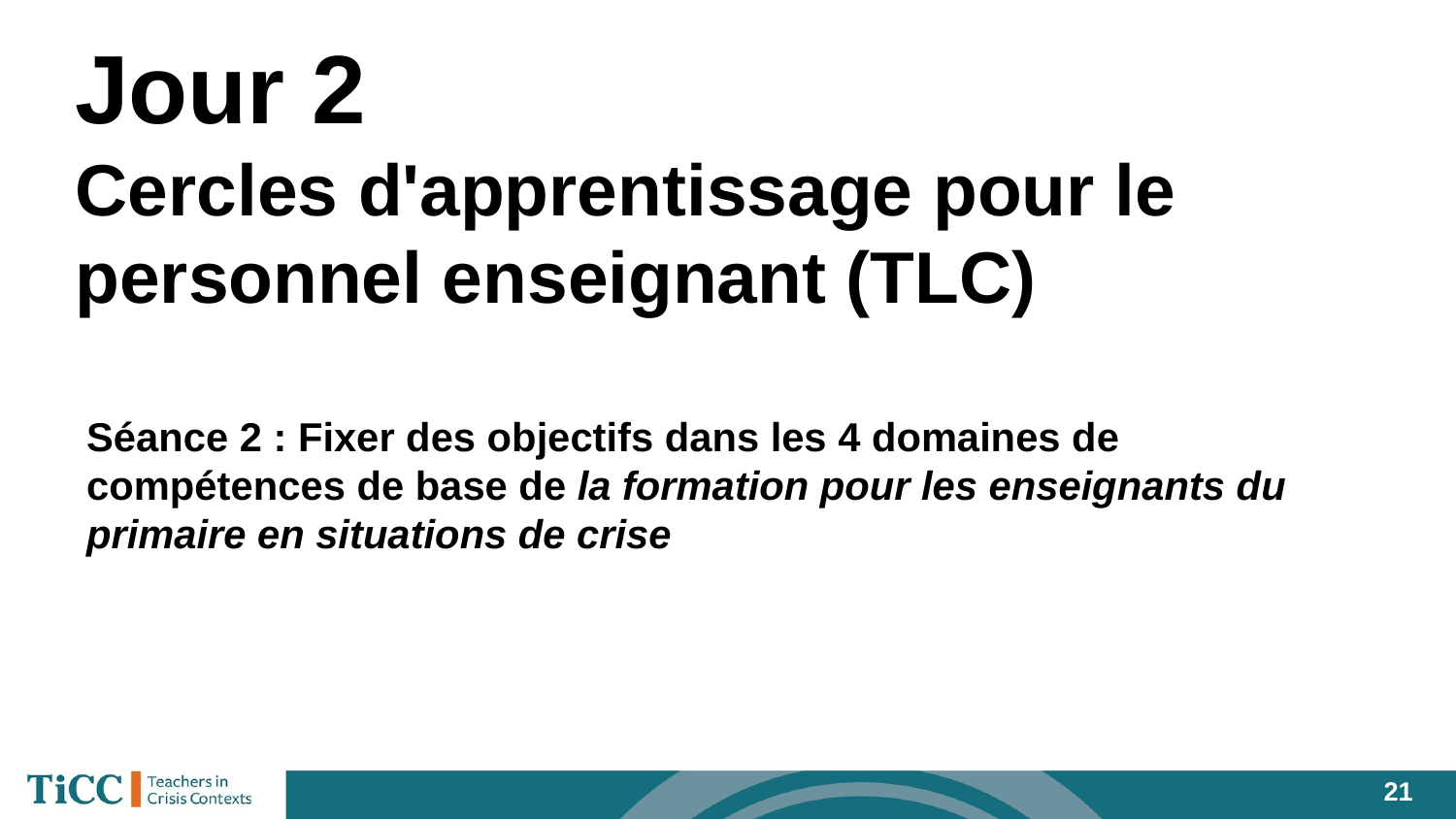

# Jour 2
Cercles d'apprentissage pour le personnel enseignant (TLC)
Séance 2 : Fixer des objectifs dans les 4 domaines de compétences de base de la formation pour les enseignants du primaire en situations de crise
21